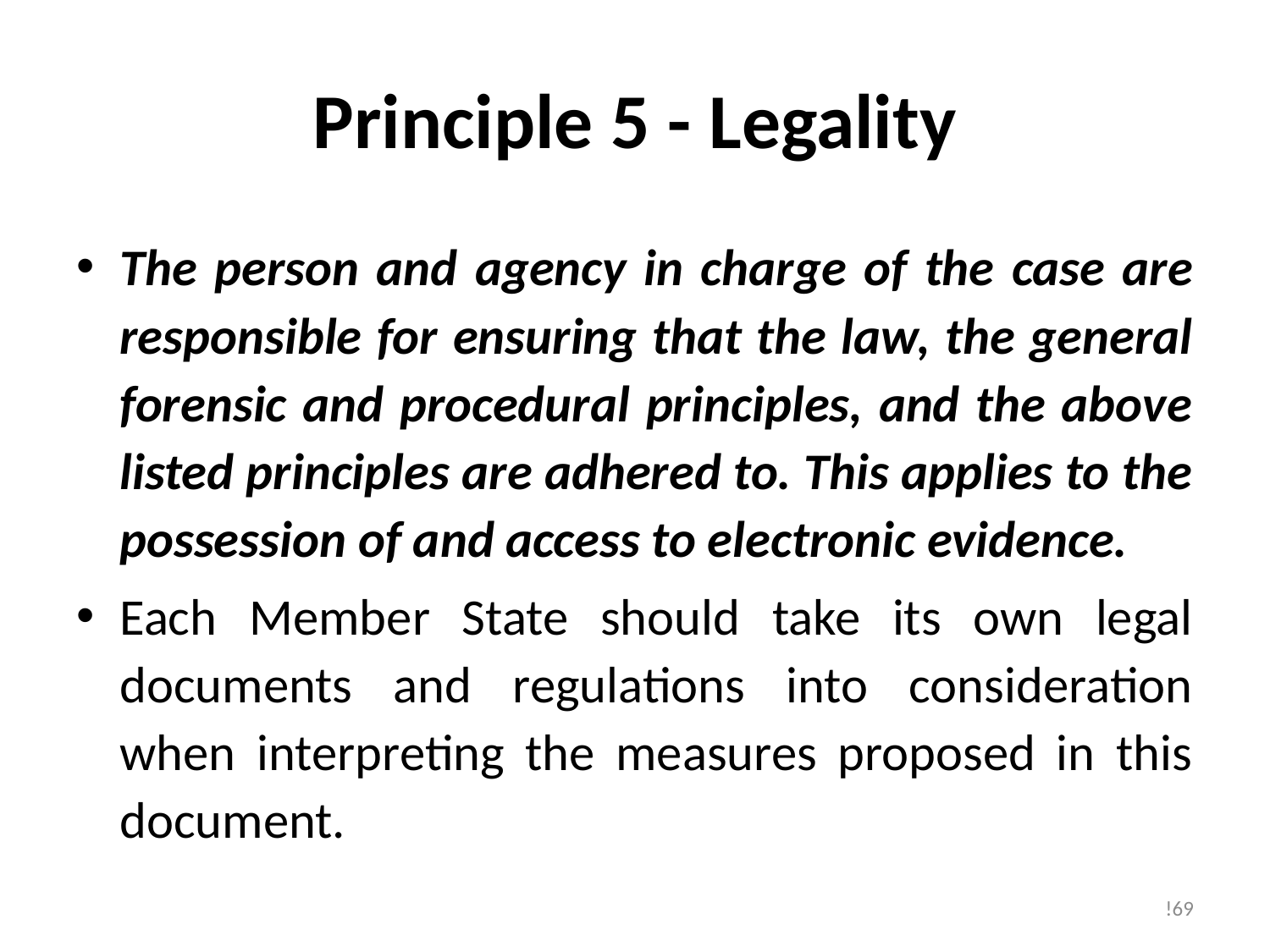

# Principle 5 - Legality
The person and agency in charge of the case are responsible for ensuring that the law, the general forensic and procedural principles, and the above listed principles are adhered to. This applies to the possession of and access to electronic evidence.
Each Member State should take its own legal documents and regulations into consideration when interpreting the measures proposed in this document.

!69